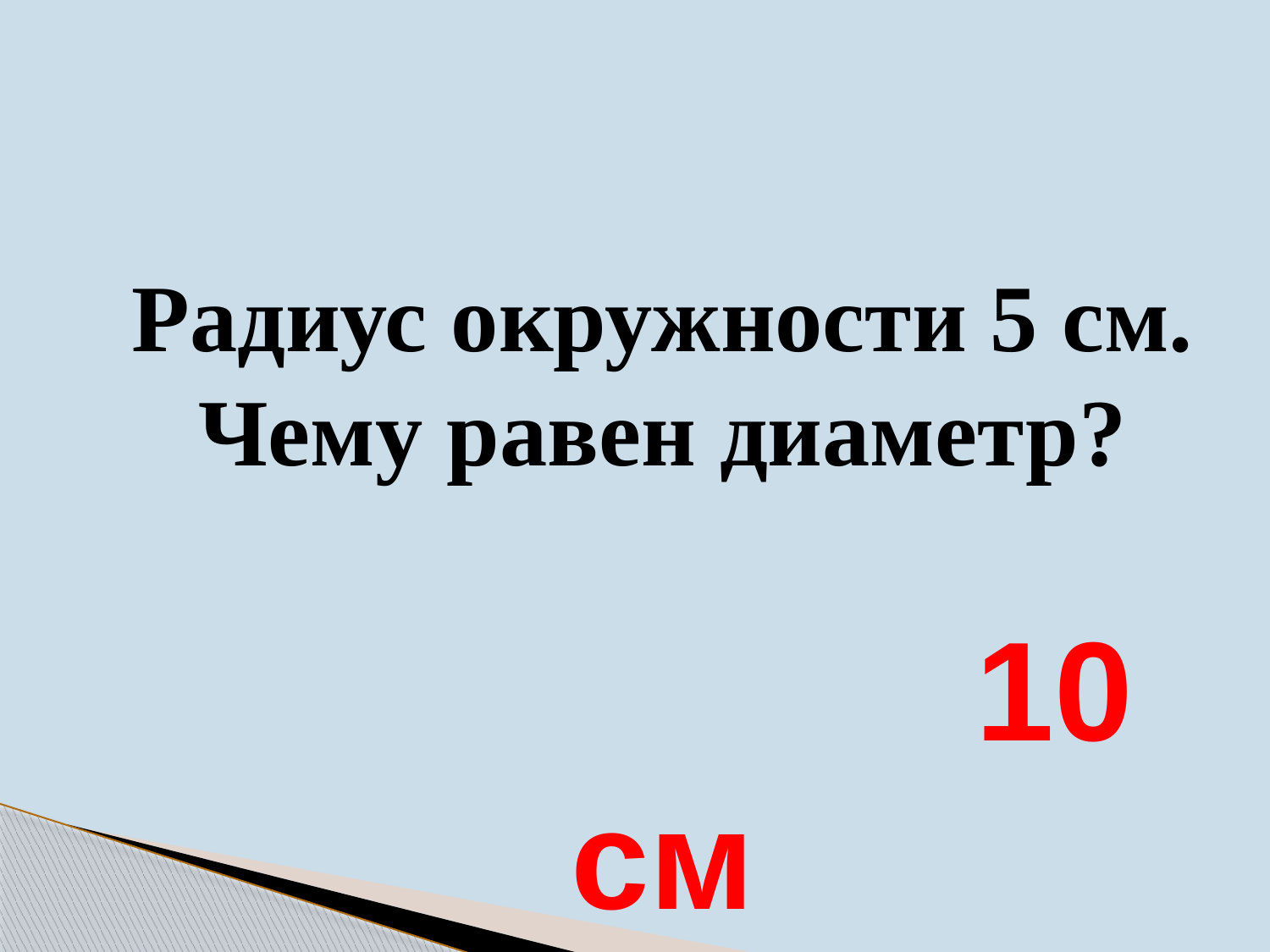

Радиус окружности 5 см. Чему равен диаметр?

                    10 см